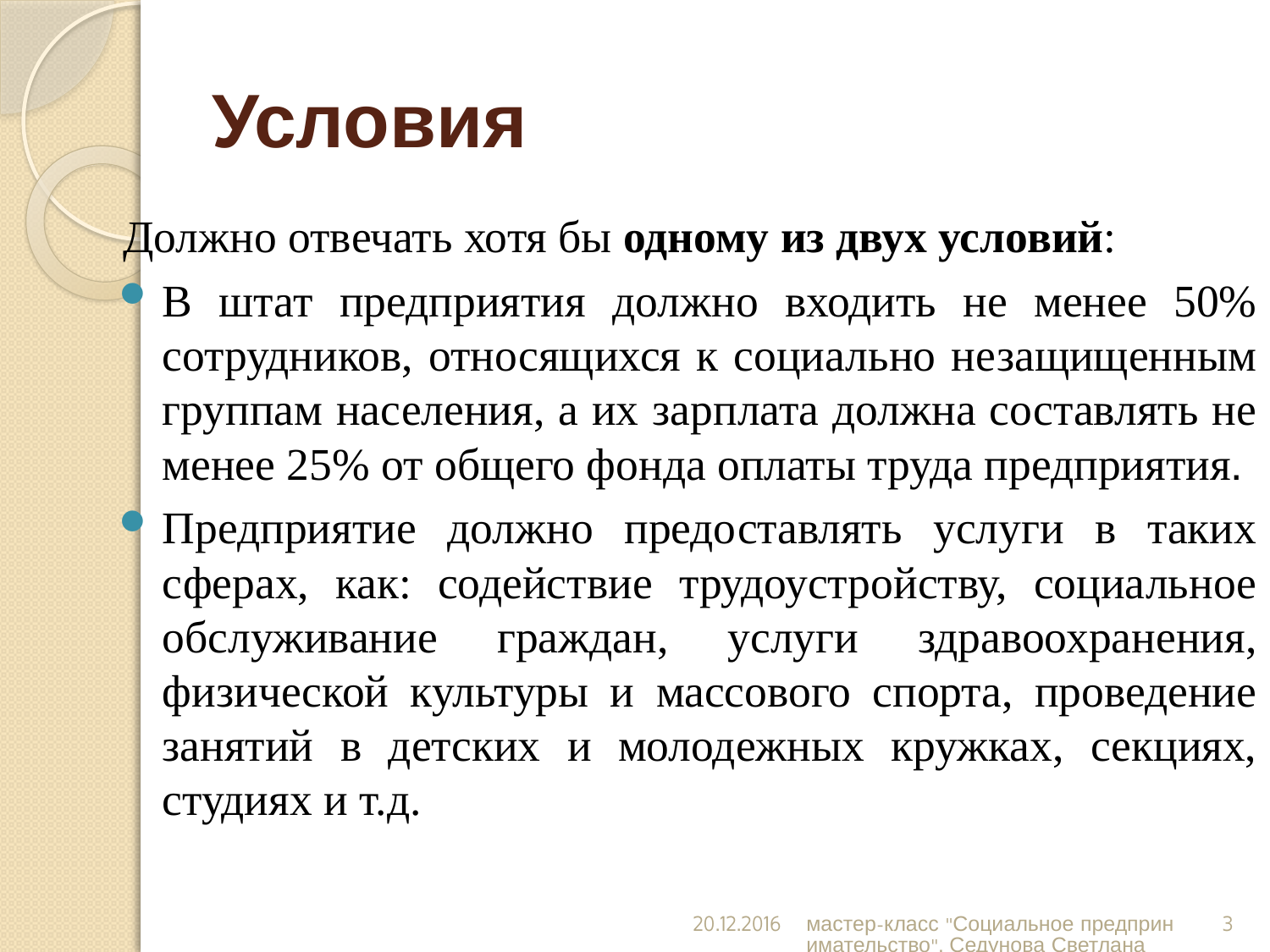

# Условия
Должно отвечать хотя бы одному из двух условий:
В штат предприятия должно входить не менее 50% сотрудников, относящихся к социально незащищенным группам населения, а их зарплата должна составлять не менее 25% от общего фонда оплаты труда предприятия.
Предприятие должно предоставлять услуги в таких сферах, как: содействие трудоустройству, социальное обслуживание граждан, услуги здравоохранения, физической культуры и массового спорта, проведение занятий в детских и молодежных кружках, секциях, студиях и т.д.

20.12.2016
мастер-класс "Социальное предпринимательство". Седунова Светлана
3